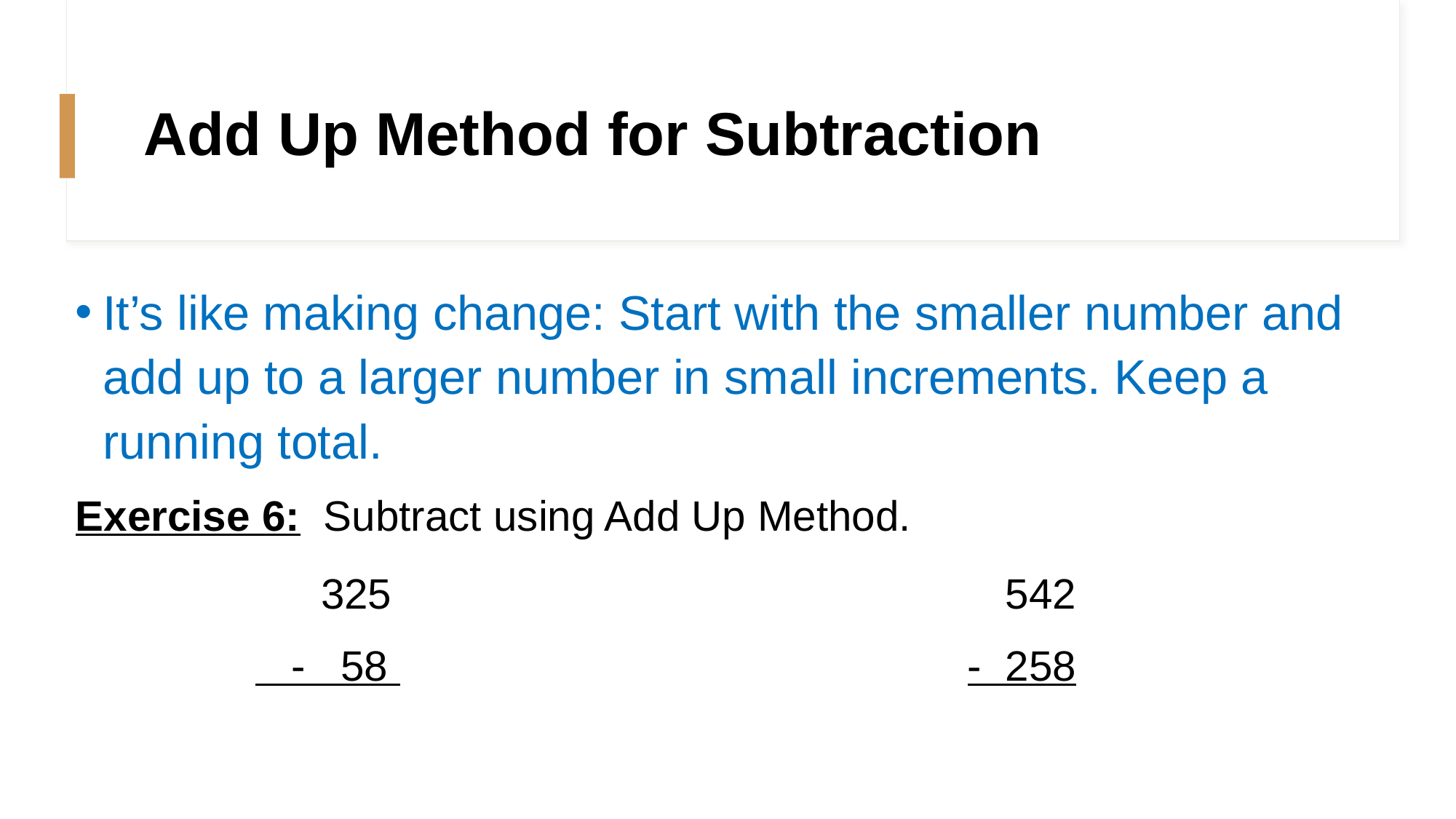

# Add Up Method for Subtraction
It’s like making change: Start with the smaller number and add up to a larger number in small increments. Keep a running total.
Exercise 6:  Subtract using Add Up Method.
       		  325                                                    542
  	         -   58                                                 -  258